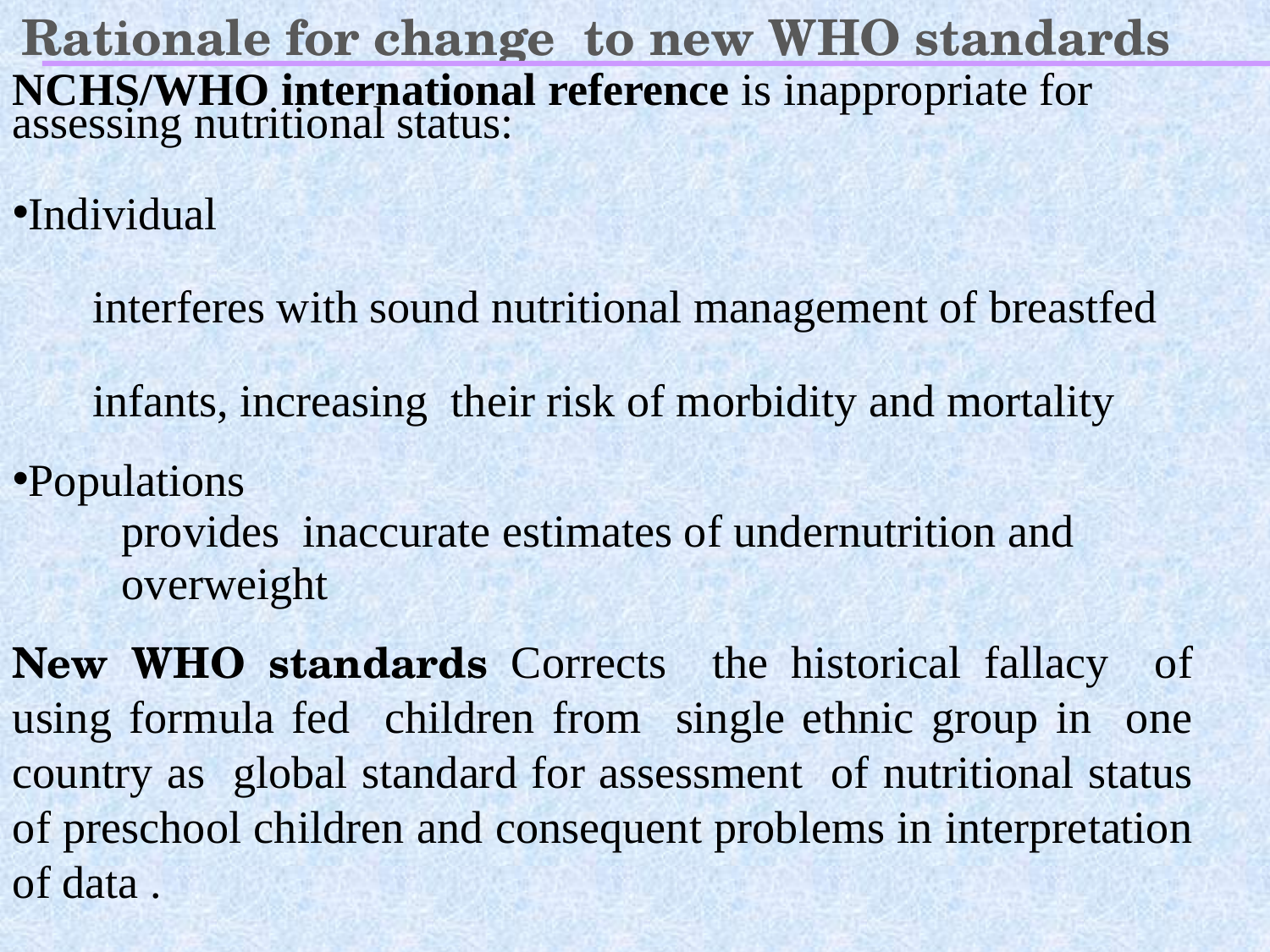

Rationale for change  to new WHO standards
NCHS/WHO international reference is inappropriate for assessing nutritional status:
Individual
       interferes with sound nutritional management of breastfed
       infants, increasing  their risk of morbidity and mortality
Populations
    provides  inaccurate estimates of undernutrition and
    overweight
New WHO standards Corrects  the historical fallacy  of using formula fed  children from  single ethnic group in  one country as  global standard for assessment  of nutritional status of preschool children and consequent problems in interpretation of data .